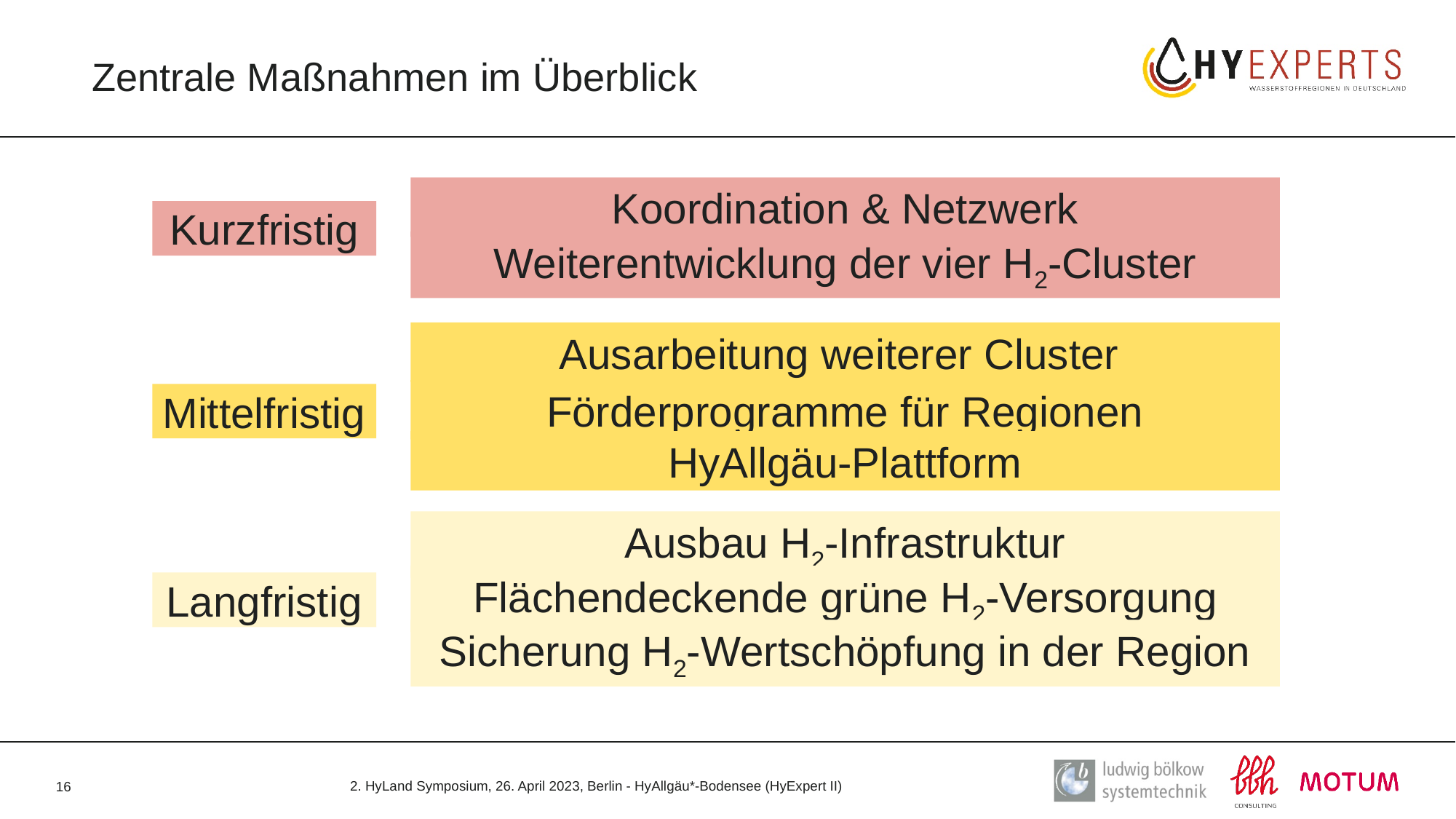

# Zentrale Maßnahmen im Überblick
Koordination & Netzwerk
Kurzfristig
Weiterentwicklung der vier H2-Cluster
Ausarbeitung weiterer Cluster
Förderprogramme für Regionen
Mittelfristig
HyAllgäu-Plattform
Ausbau H2-Infrastruktur
Flächendeckende grüne H2-Versorgung
Langfristig
Sicherung H2-Wertschöpfung in der Region
2. HyLand Symposium, 26. April 2023, Berlin - HyAllgäu*-Bodensee (HyExpert II)